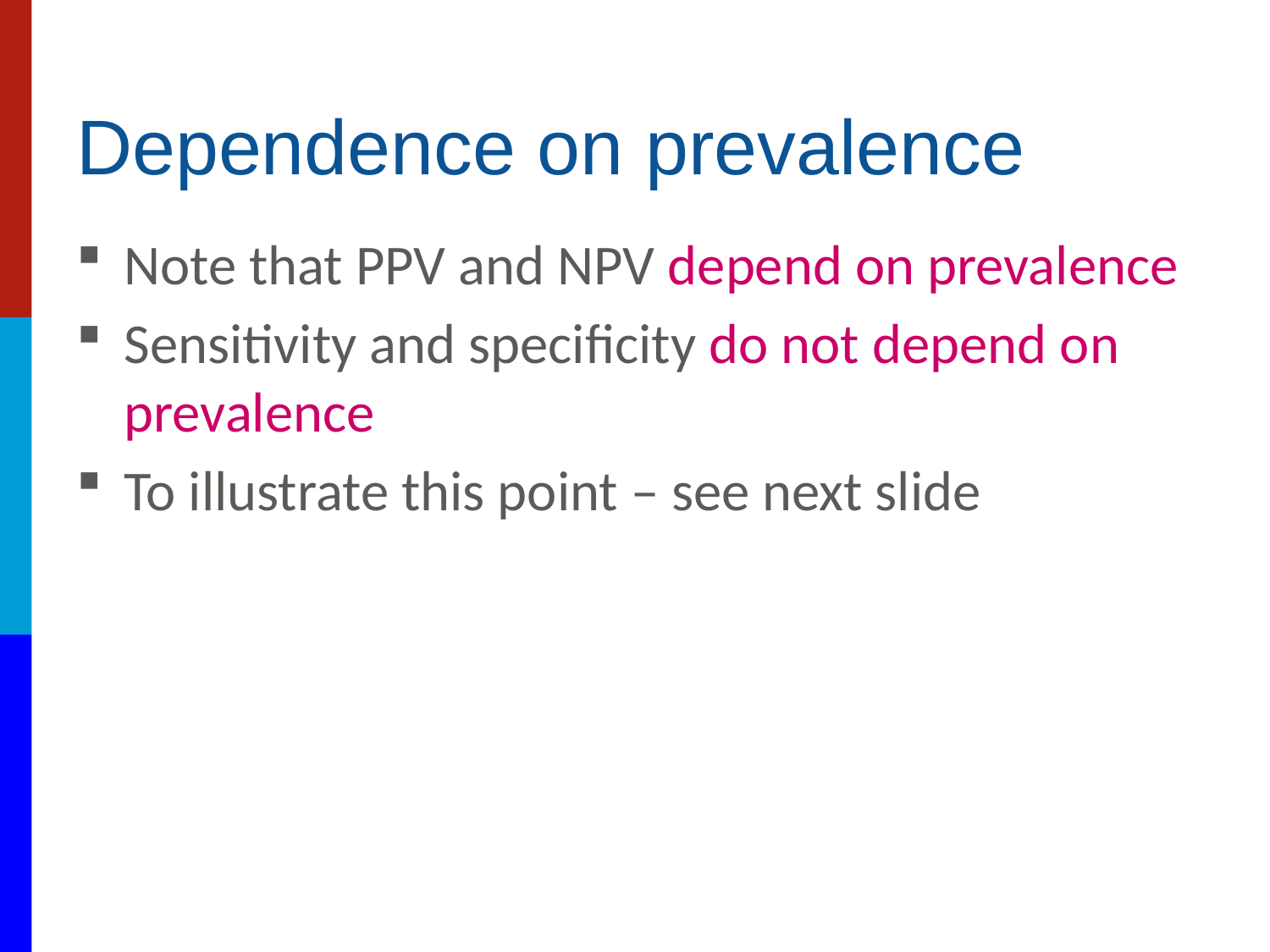

# Dependence on prevalence
Note that PPV and NPV depend on prevalence
Sensitivity and specificity do not depend on prevalence
To illustrate this point – see next slide